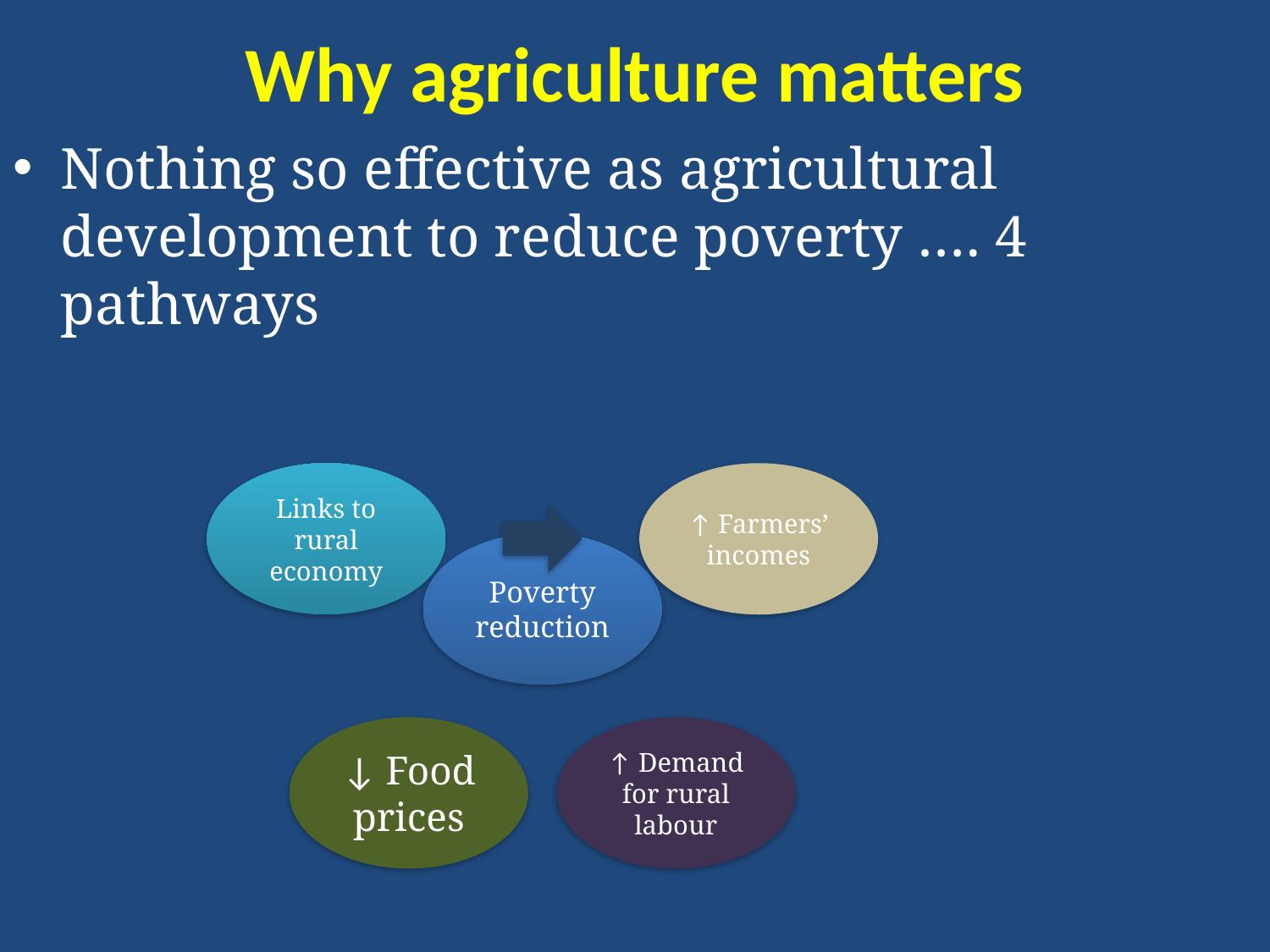

# Why agriculture matters
Nothing so effective as agricultural development to reduce poverty …. 4 pathways

Poverty reduction
↑ Farmers’ incomes
↑ Demand for rural labour
↓ Food prices
Links to rural economy